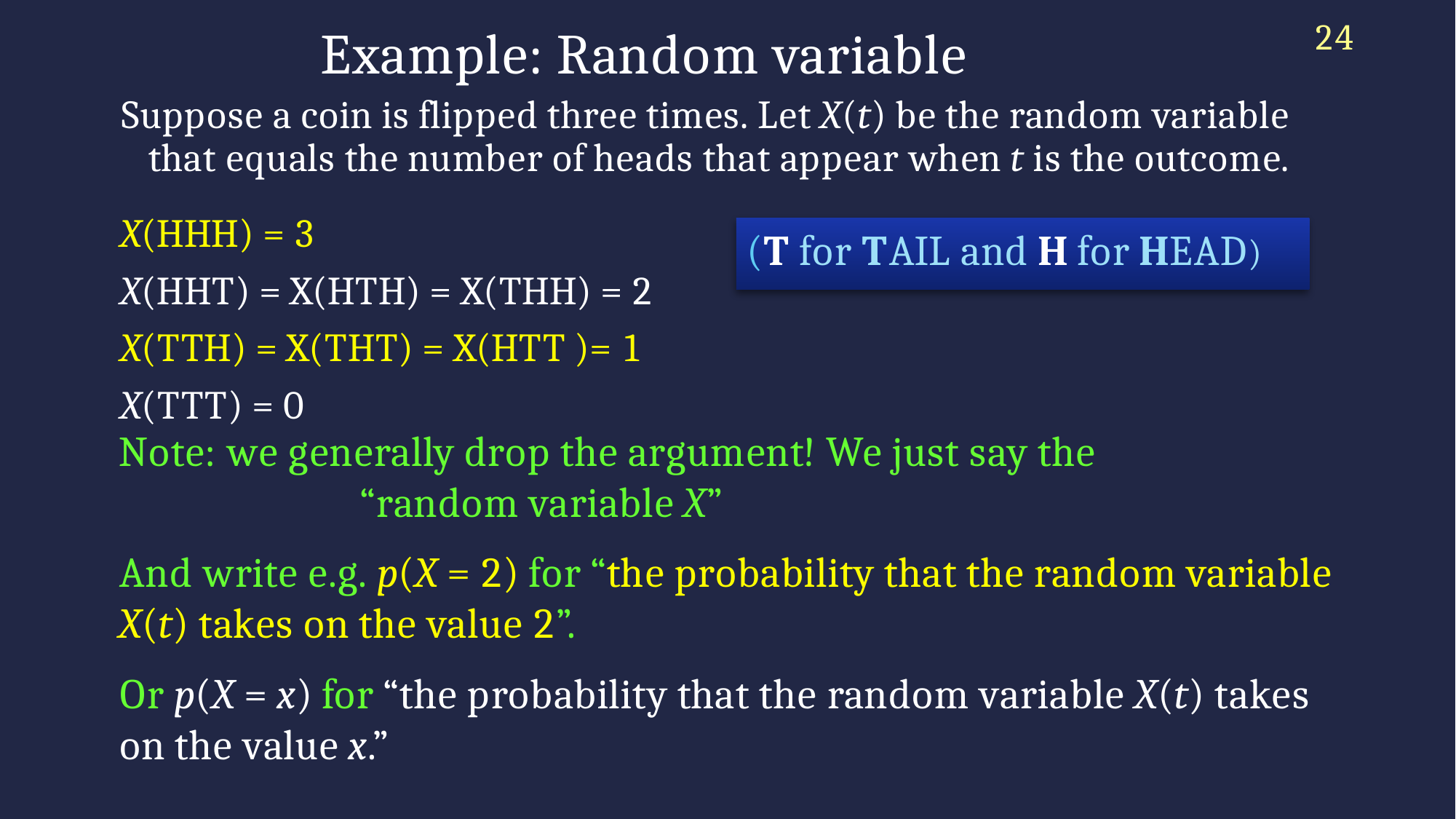

24
# Example: Random variable
Suppose a coin is flipped three times. Let X(t) be the random variable that equals the number of heads that appear when t is the outcome.

X(HHH) = 3
X(HHT) = X(HTH) = X(THH) = 2
X(TTH) = X(THT) = X(HTT )= 1
X(TTT) = 0
(T for TAIL and H for HEAD)
Note: we generally drop the argument! We just say the
                          “random variable X”

And write e.g. p(X = 2) for “the probability that the random variable X(t) takes on the value 2”.

Or p(X = x) for “the probability that the random variable X(t) takes on the value x.”